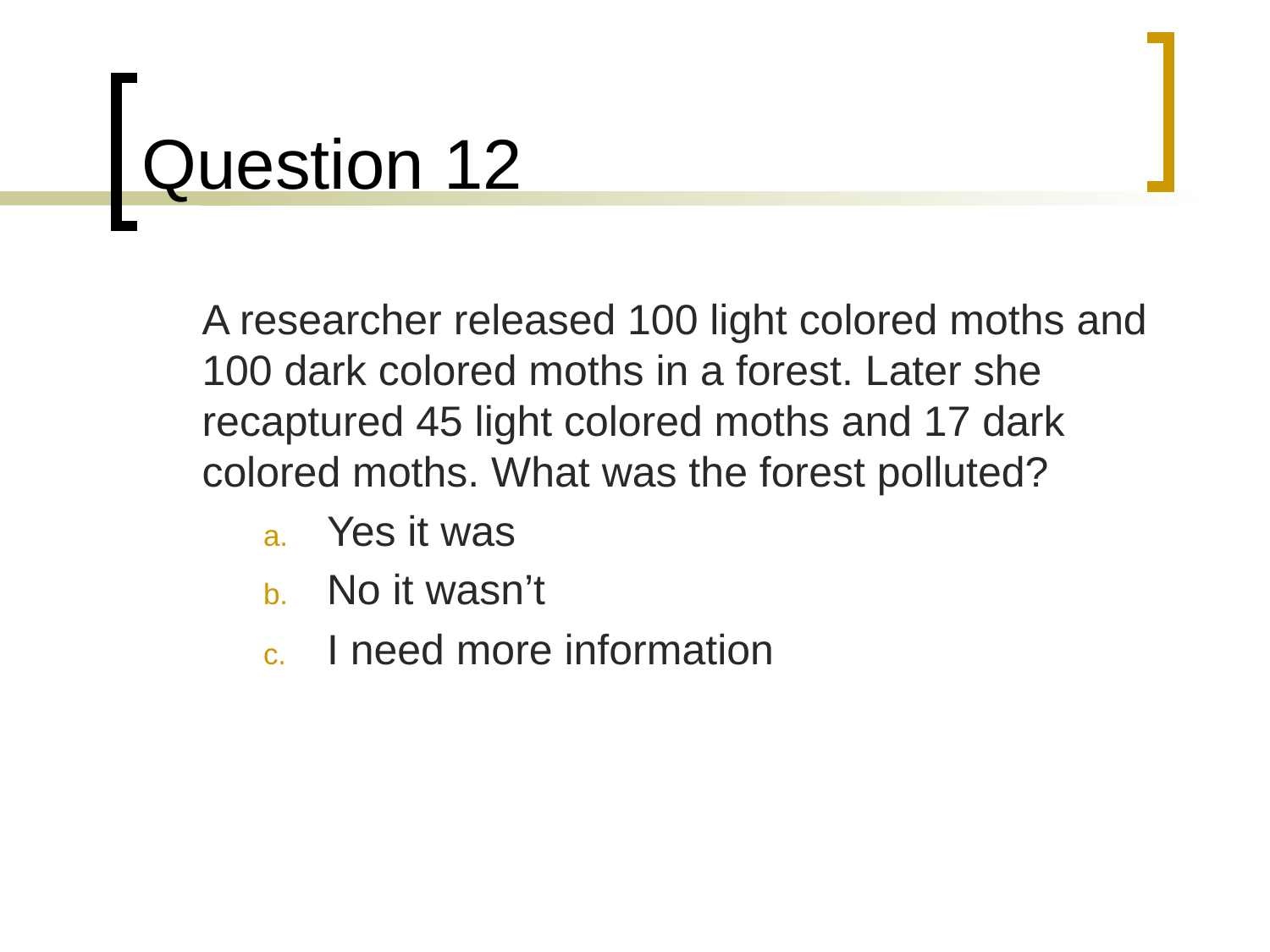

# Question 12
	A researcher released 100 light colored moths and 100 dark colored moths in a forest. Later she recaptured 45 light colored moths and 17 dark colored moths. What was the forest polluted?
Yes it was
No it wasn’t
I need more information